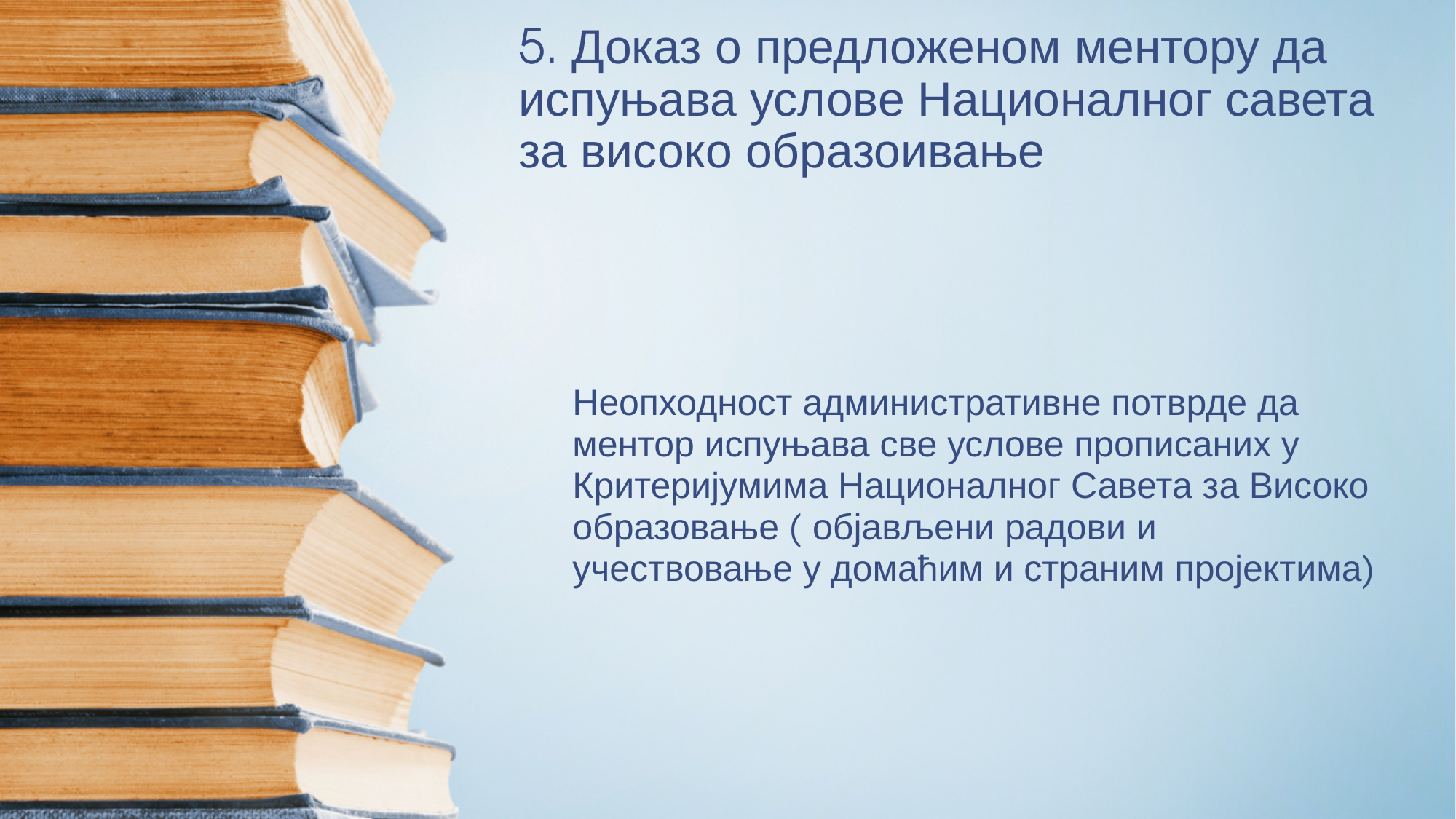

# 5. Доказ о предложеном ментору да испуњава услове Националног савета за високо образоивање
Неопходност административне потврде да ментор испуњава све услове прописаних у Критеријумима Националног Савета за Високо образовање ( објављени радови и учествовање у домаћим и страним пројектима)